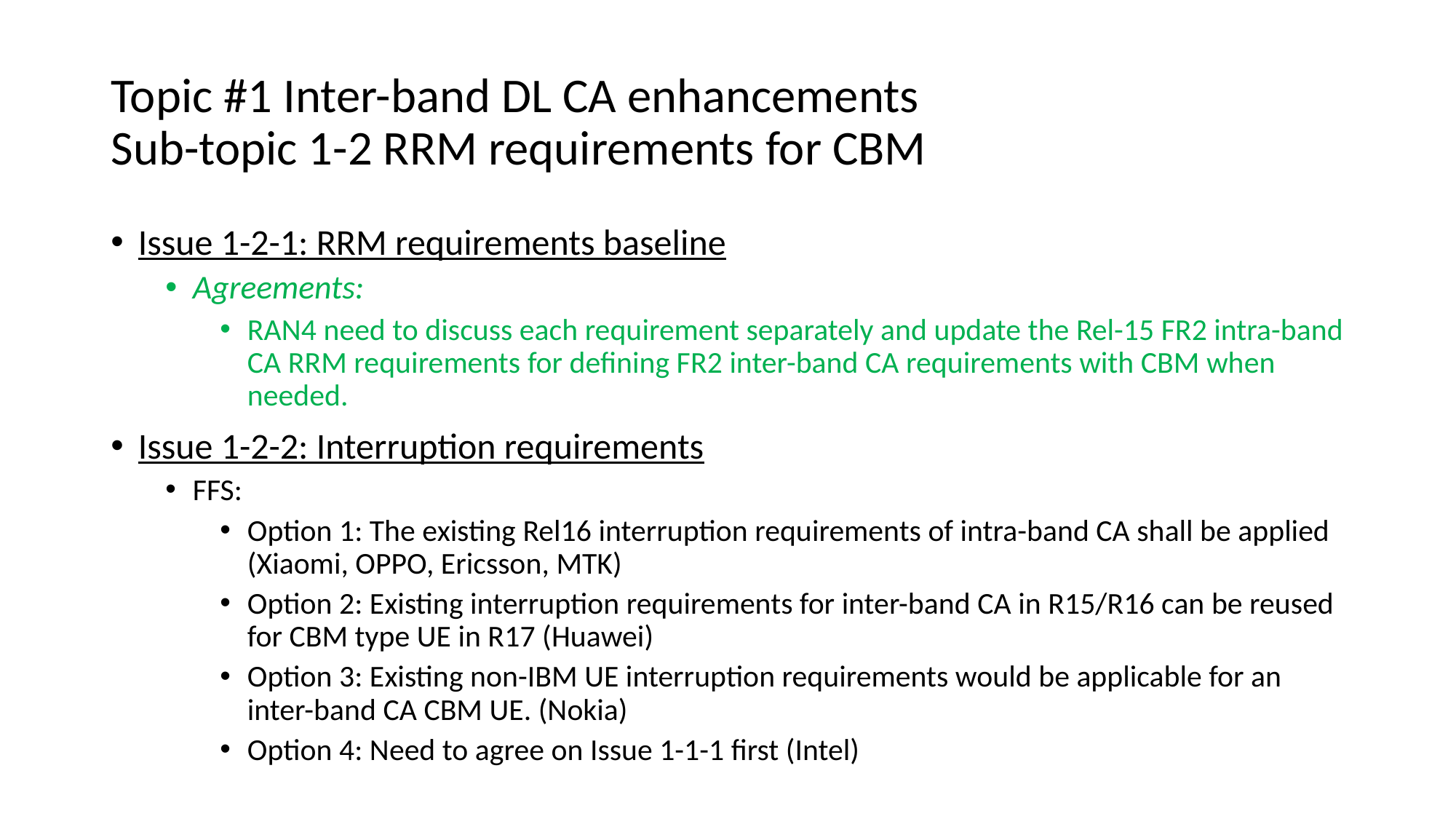

# Topic #1 Inter-band DL CA enhancements Sub-topic 1-2 RRM requirements for CBM
Issue 1-2-1: RRM requirements baseline
Agreements:
RAN4 need to discuss each requirement separately and update the Rel-15 FR2 intra-band CA RRM requirements for defining FR2 inter-band CA requirements with CBM when needed.
Issue 1-2-2: Interruption requirements
FFS:
Option 1: The existing Rel16 interruption requirements of intra-band CA shall be applied (Xiaomi, OPPO, Ericsson, MTK)
Option 2: Existing interruption requirements for inter-band CA in R15/R16 can be reused for CBM type UE in R17 (Huawei)
Option 3: Existing non-IBM UE interruption requirements would be applicable for an inter-band CA CBM UE. (Nokia)
Option 4: Need to agree on Issue 1-1-1 first (Intel)